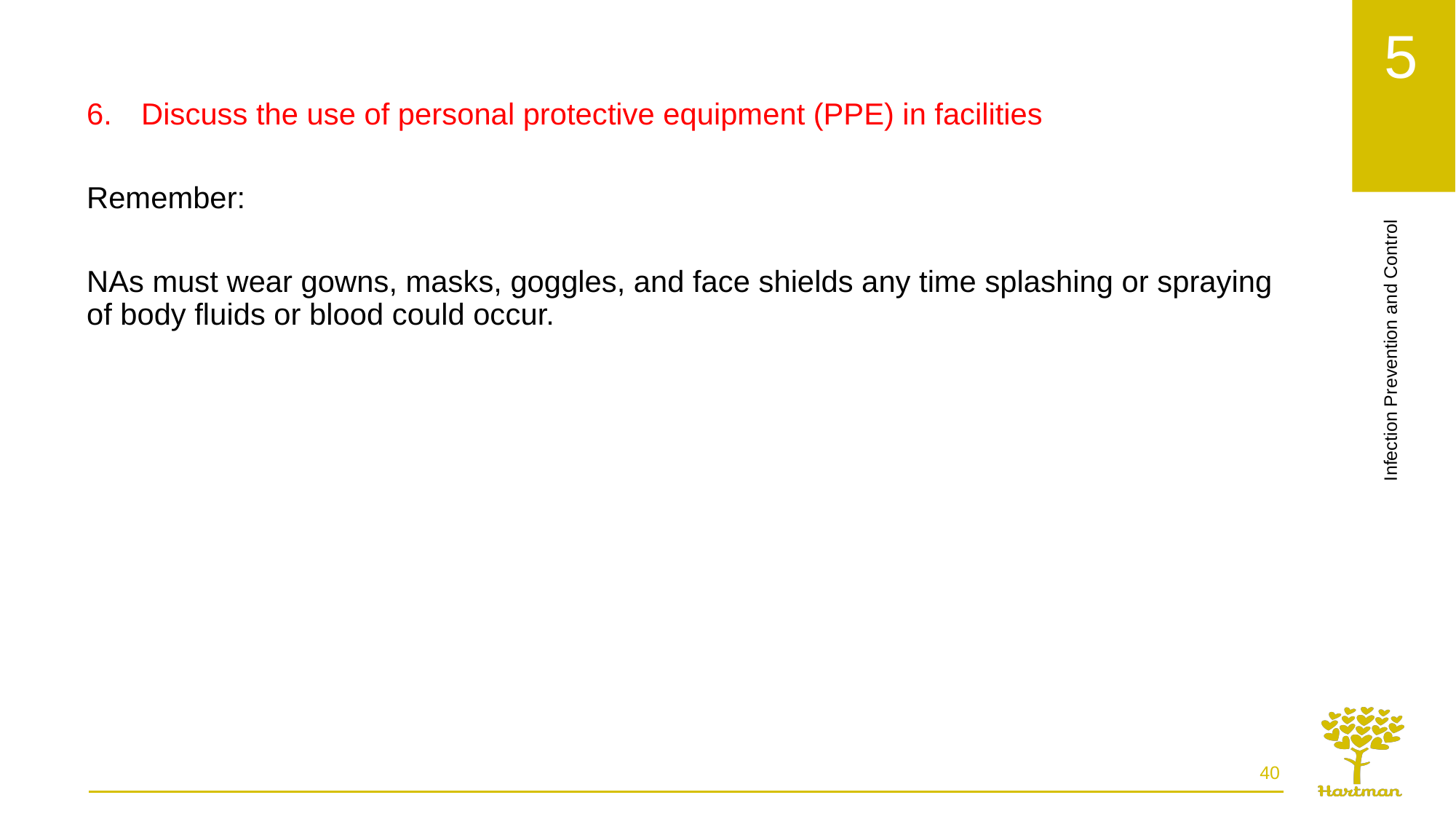

Discuss the use of personal protective equipment (PPE) in facilities

Remember:

NAs must wear gowns, masks, goggles, and face shields any time splashing or spraying of body fluids or blood could occur.

40